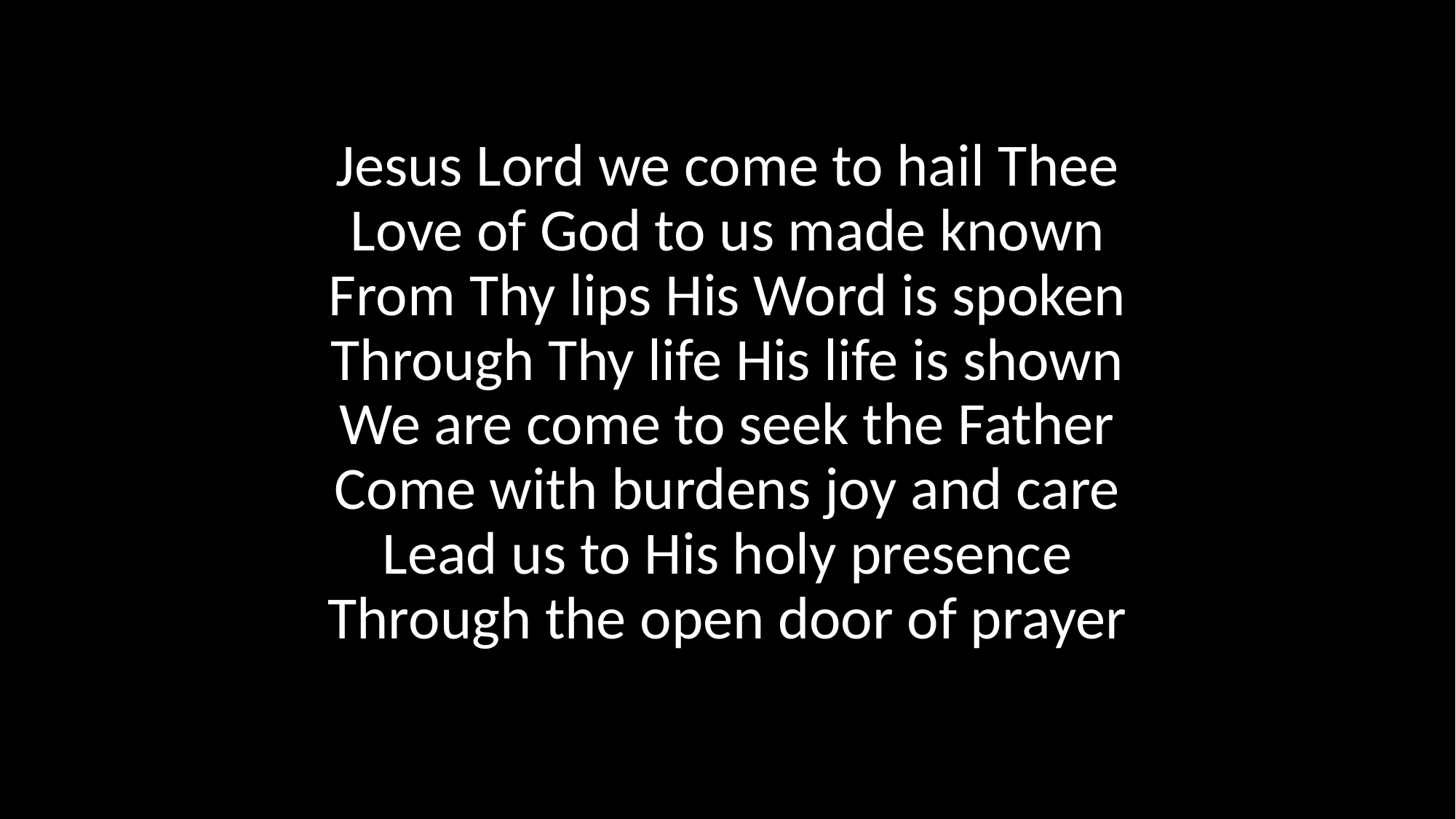

Jesus Lord we come to hail Thee
Love of God to us made known
From Thy lips His Word is spoken
Through Thy life His life is shown
We are come to seek the Father
Come with burdens joy and care
Lead us to His holy presence
Through the open door of prayer